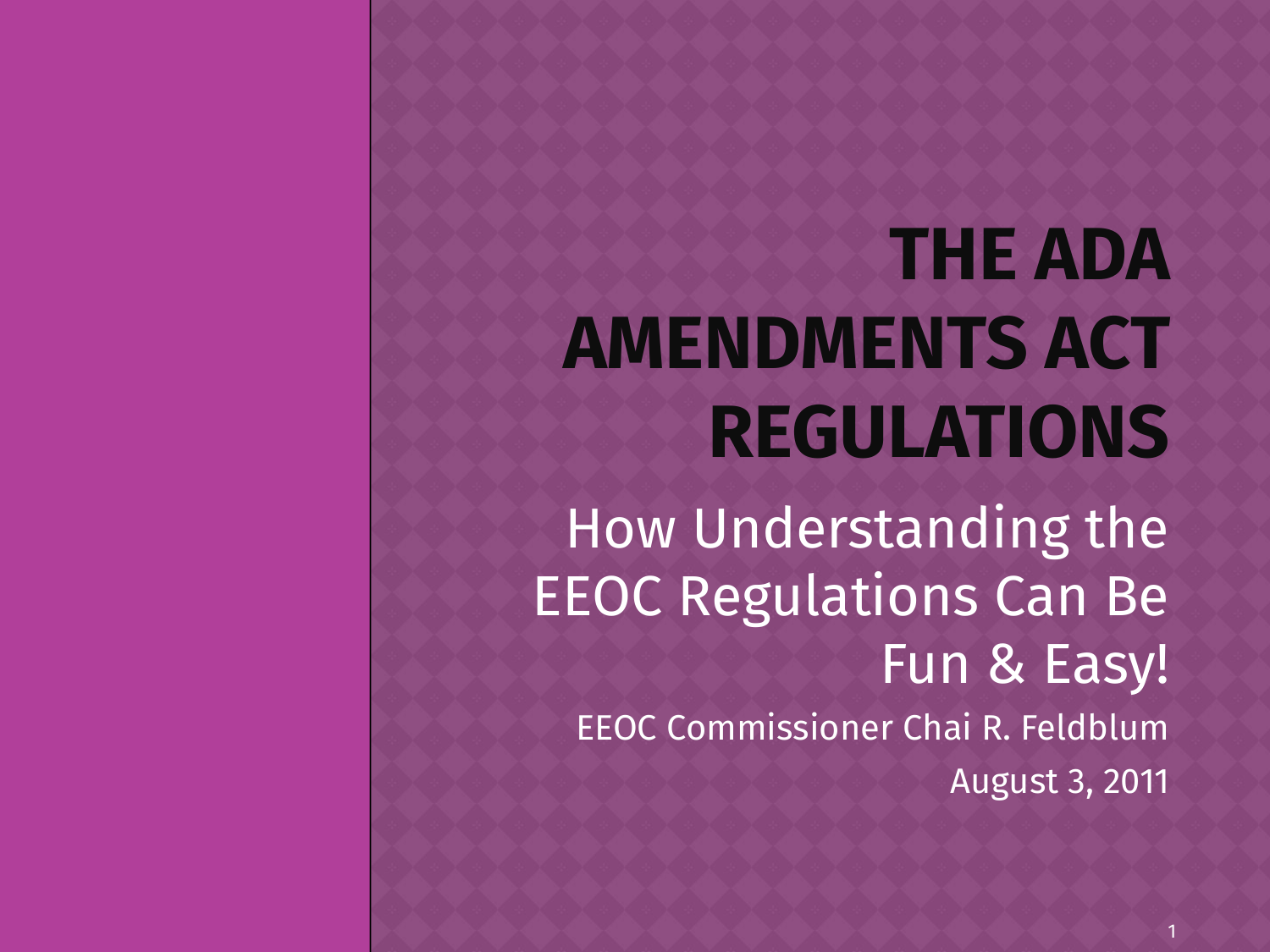

The ADA Amendments Act
Regulations
How Understanding the EEOC Regulations Can Be Fun & Easy!
EEOC Commissioner Chai R. Feldblum
August 3, 2011
1